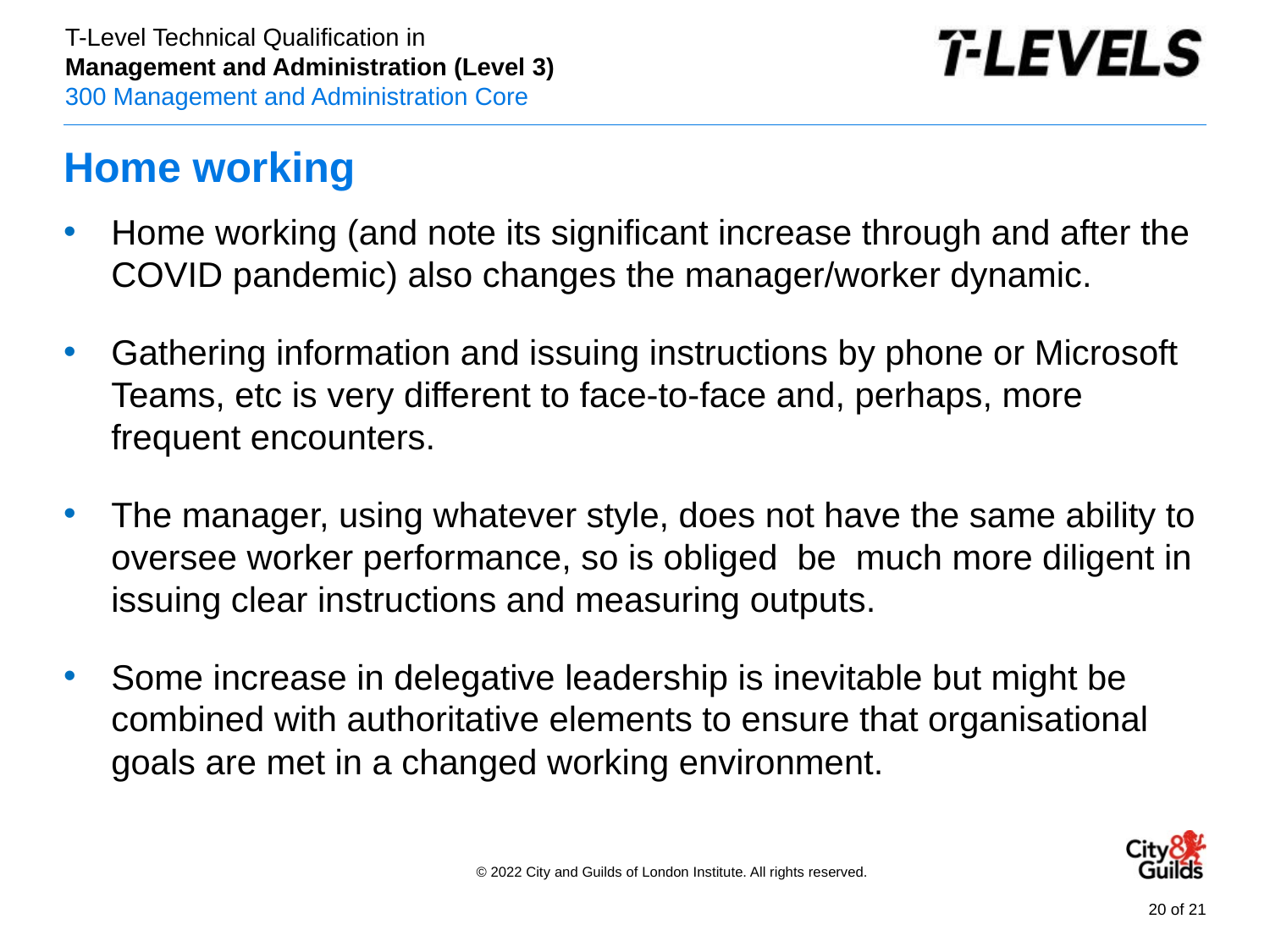

# Home working
Home working (and note its significant increase through and after the COVID pandemic) also changes the manager/worker dynamic.
Gathering information and issuing instructions by phone or Microsoft Teams, etc is very different to face-to-face and, perhaps, more frequent encounters.
The manager, using whatever style, does not have the same ability to oversee worker performance, so is obliged  be  much more diligent in issuing clear instructions and measuring outputs.
Some increase in delegative leadership is inevitable but might be combined with authoritative elements to ensure that organisational goals are met in a changed working environment.